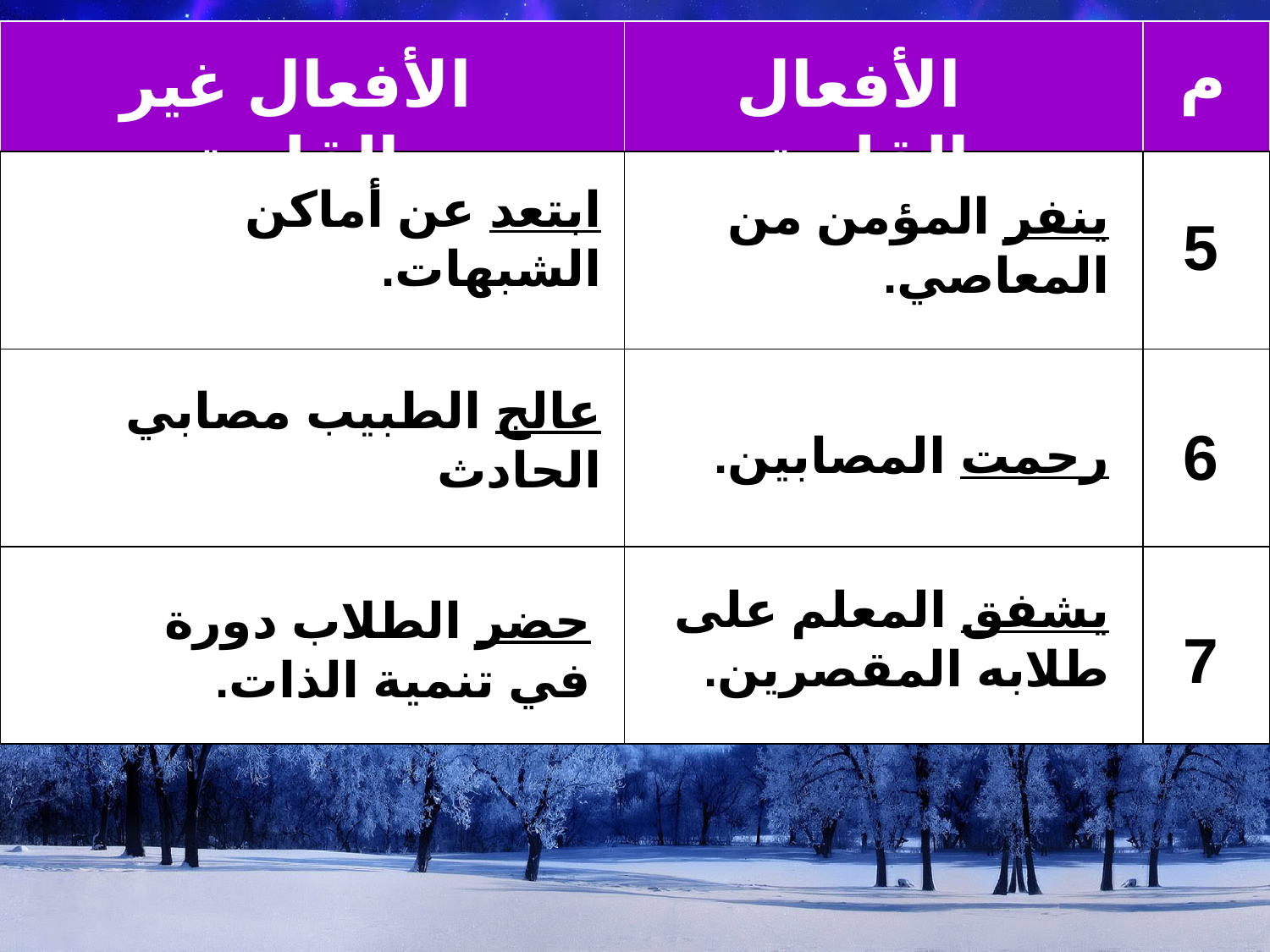

|  |  |  |
| --- | --- | --- |
|  |  |  |
|  |  |  |
|  |  |  |
م
الأفعال غير القلبية
 الأفعال القلبية
ابتعد عن أماكن الشبهات.
5
ينفر المؤمن من المعاصي.
عالج الطبيب مصابي الحادث
6
رحمت المصابين.
يشفق المعلم على طلابه المقصرين.
حضر الطلاب دورة في تنمية الذات.
7